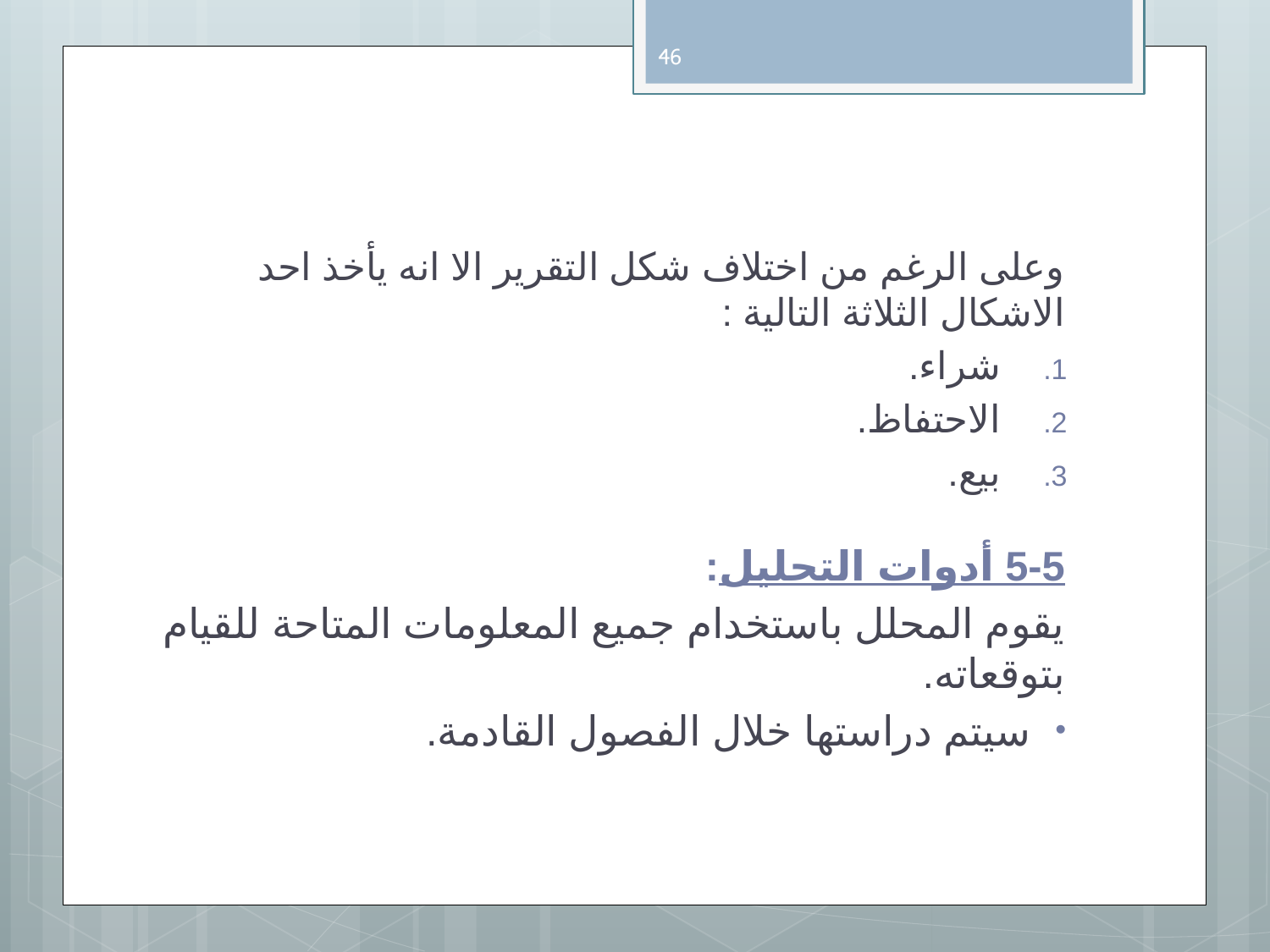

46
وعلى الرغم من اختلاف شكل التقرير الا انه يأخذ احد الاشكال الثلاثة التالية :
شراء.
الاحتفاظ.
بيع.

5-5 أدوات التحليل:
يقوم المحلل باستخدام جميع المعلومات المتاحة للقيام بتوقعاته.
سيتم دراستها خلال الفصول القادمة.